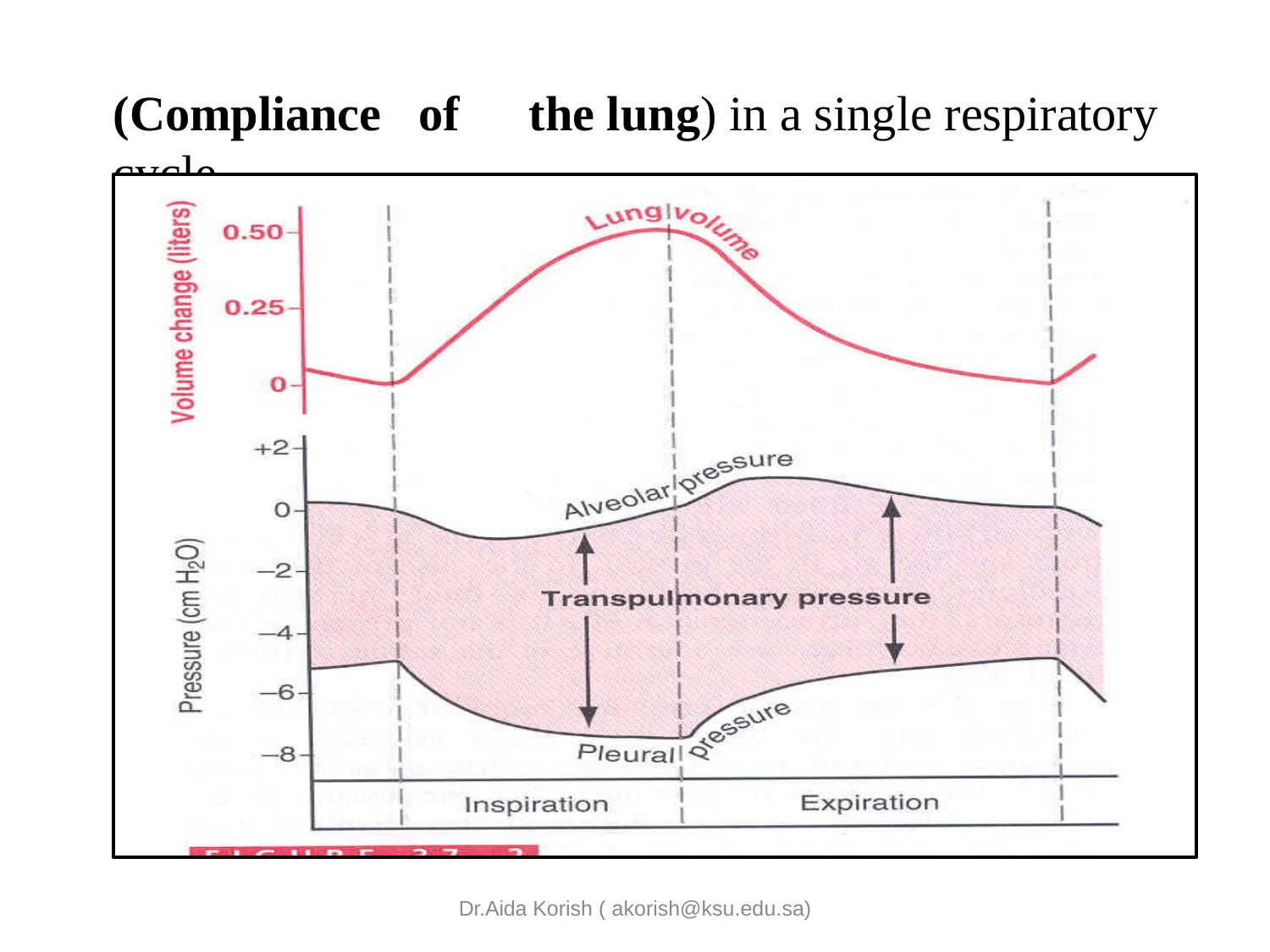

# (Compliance   of	the lung) in a single respiratory cycle

Dr.Aida Korish ( akorish@ksu.edu.sa)